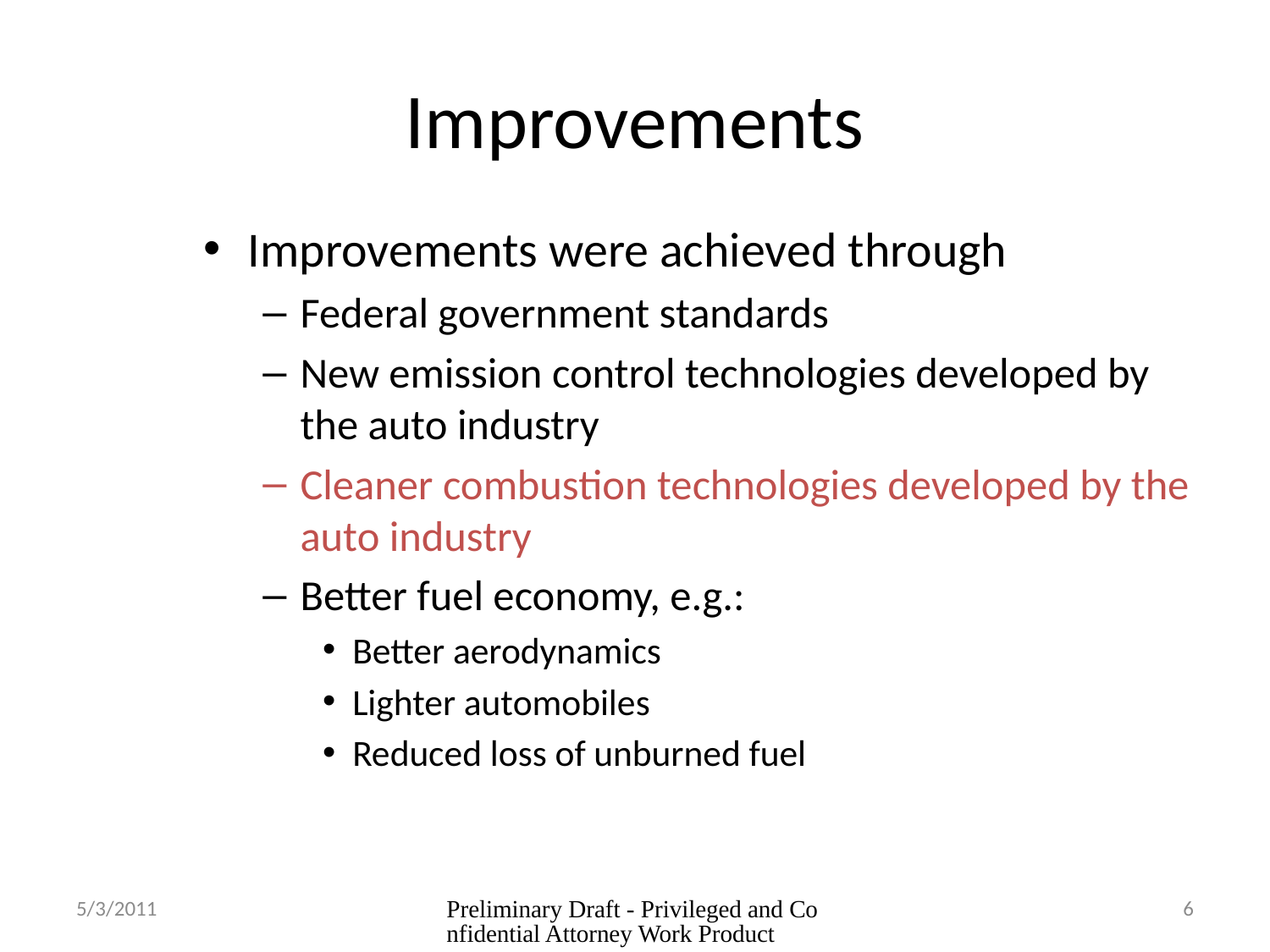

# Improvements
Improvements were achieved through
Federal government standards
New emission control technologies developed by the auto industry
Cleaner combustion technologies developed by the auto industry
Better fuel economy, e.g.:
Better aerodynamics
Lighter automobiles
Reduced loss of unburned fuel
5/3/2011
Preliminary Draft - Privileged and Confidential Attorney Work Product
6